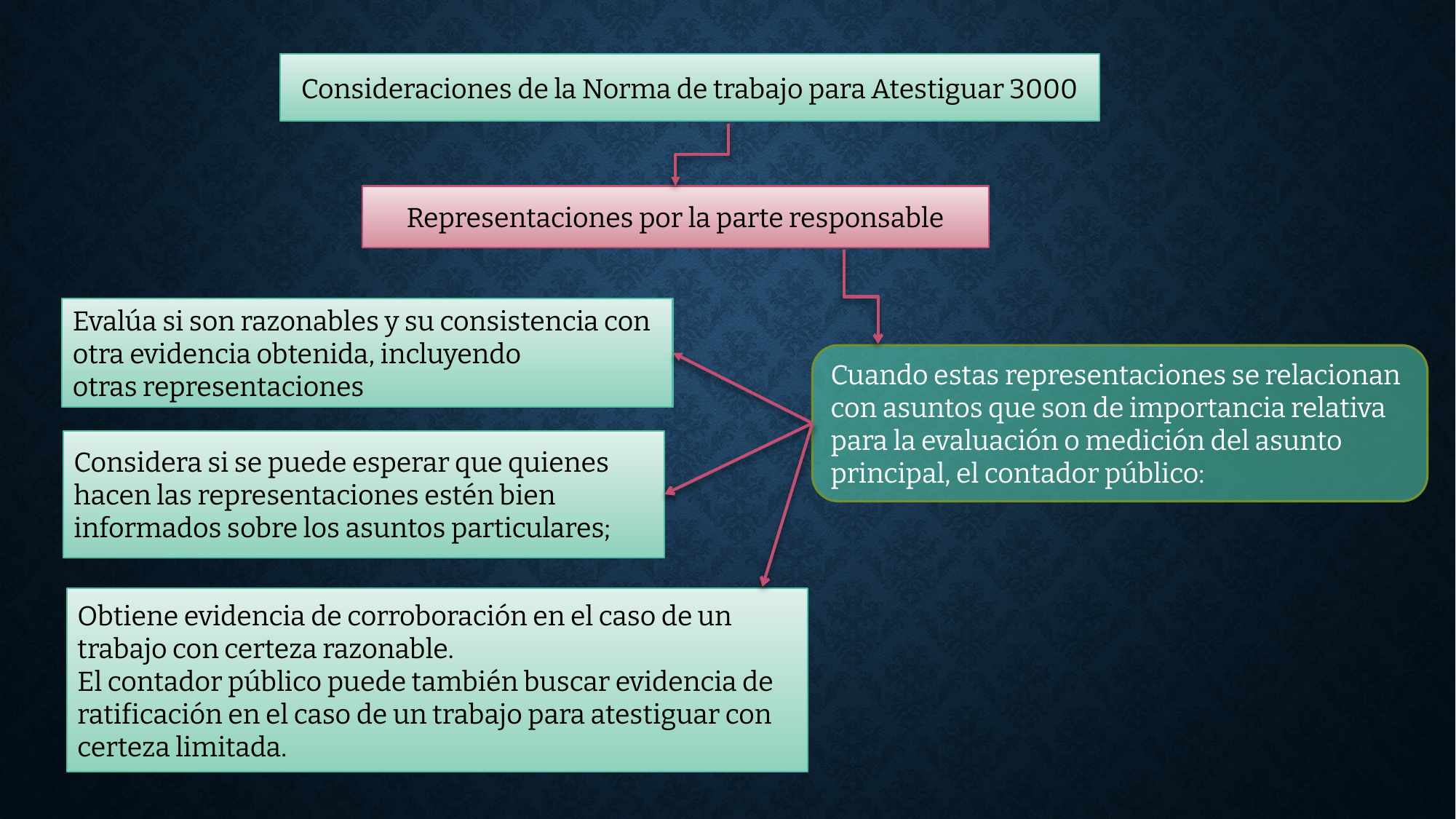

Consideraciones de la Norma de trabajo para Atestiguar 3000

Representaciones por la parte responsable

Evalúa si son razonables y su consistencia con otra evidencia obtenida, incluyendo
otras representaciones

Cuando estas representaciones se relacionan con asuntos que son de importancia relativa para la evaluación o medición del asunto principal, el contador público:

Considera si se puede esperar que quienes hacen las representaciones estén bien
informados sobre los asuntos particulares;
Obtiene evidencia de corroboración en el caso de un trabajo con certeza razonable.
El contador público puede también buscar evidencia de ratificación en el caso de un trabajo para atestiguar con certeza limitada.